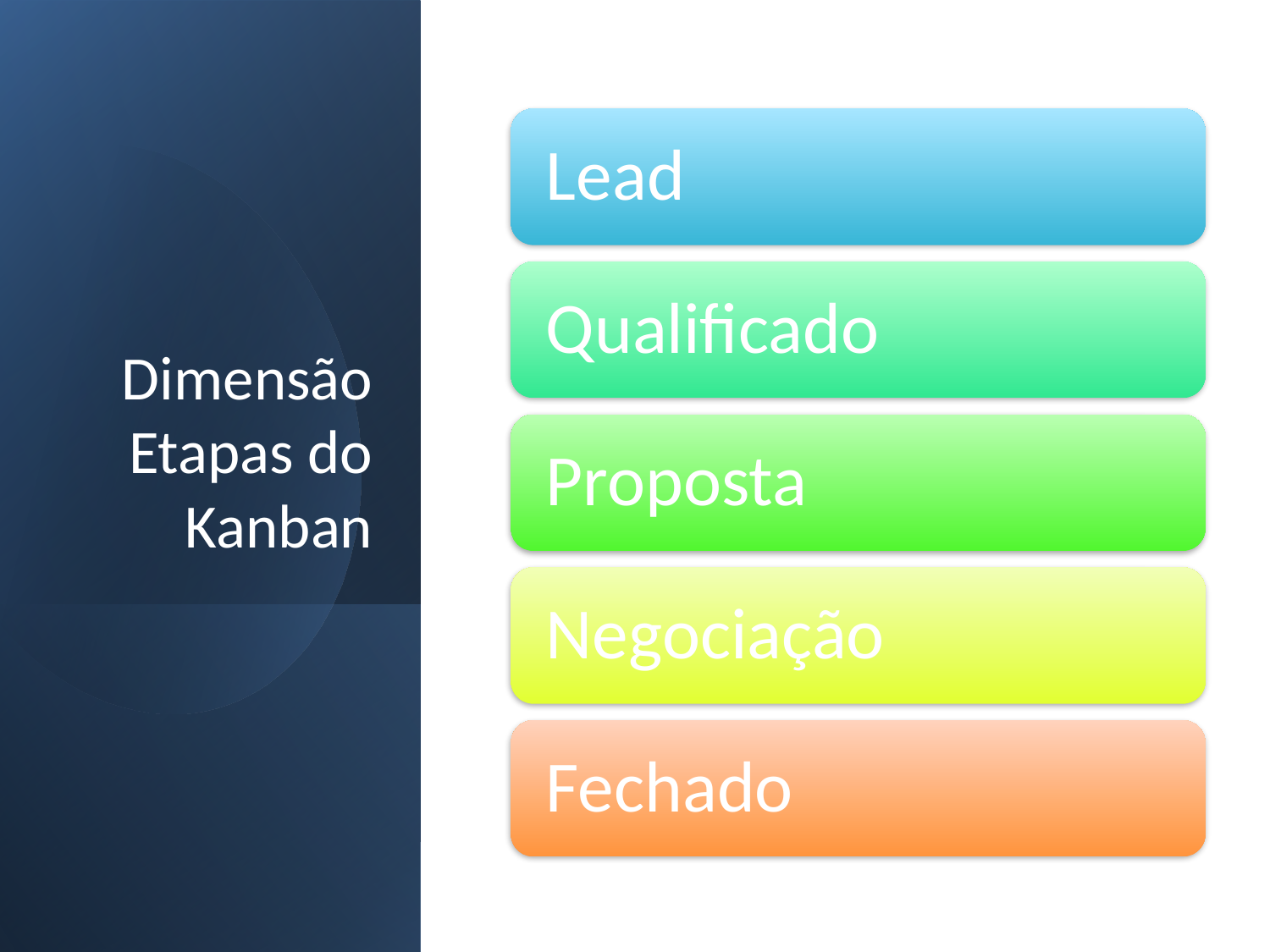

Lead
Qualificado
Proposta
Negociação
Fechado

# Dimensão Etapas do Kanban